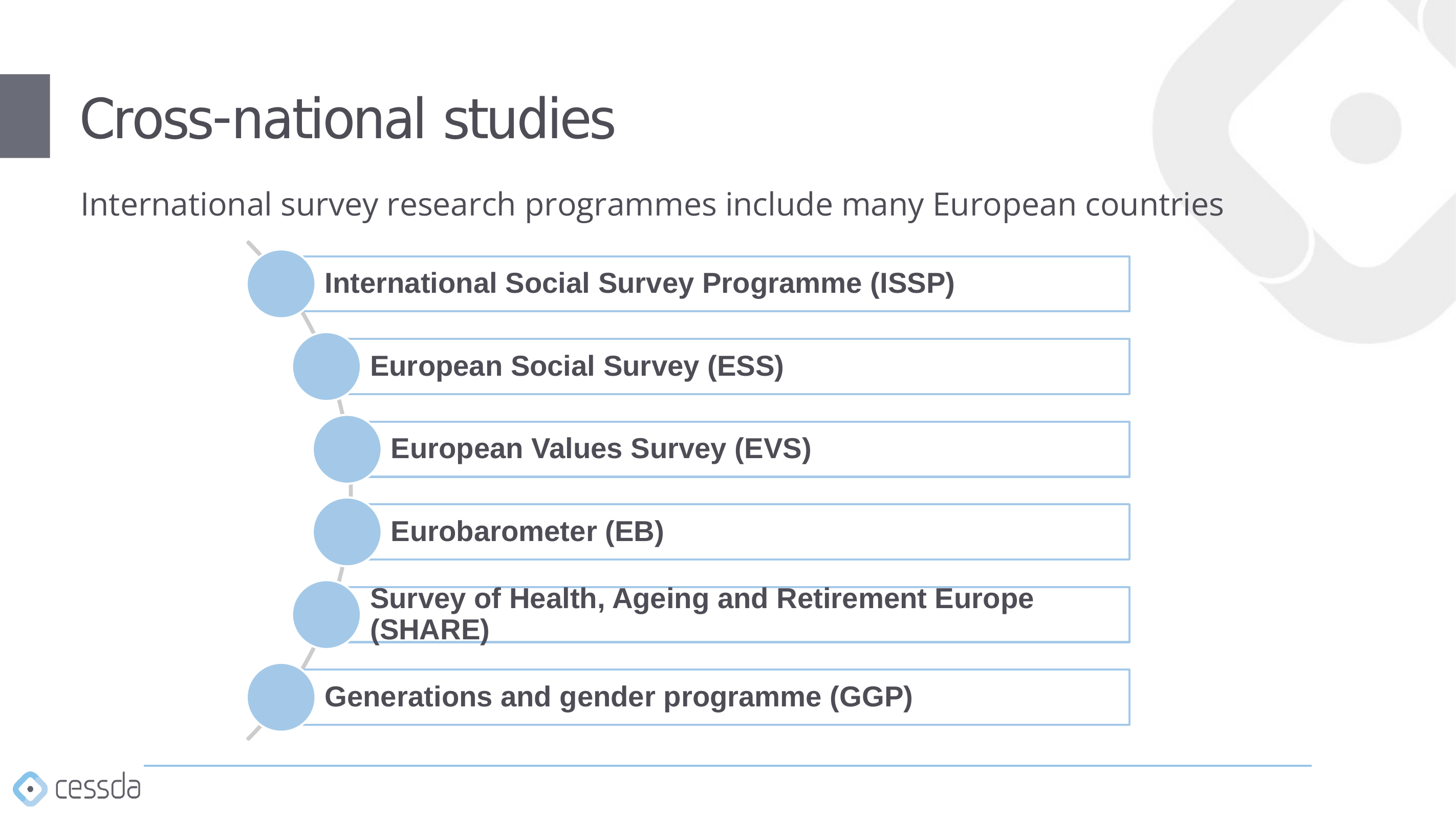

# Cross-national studies
International survey research programmes include many European countries
International Social Survey Programme (ISSP)
European Social Survey (ESS)
European Values Survey (EVS)
Eurobarometer (EB)
Survey of Health, Ageing and Retirement Europe (SHARE)
Generations and gender programme (GGP)